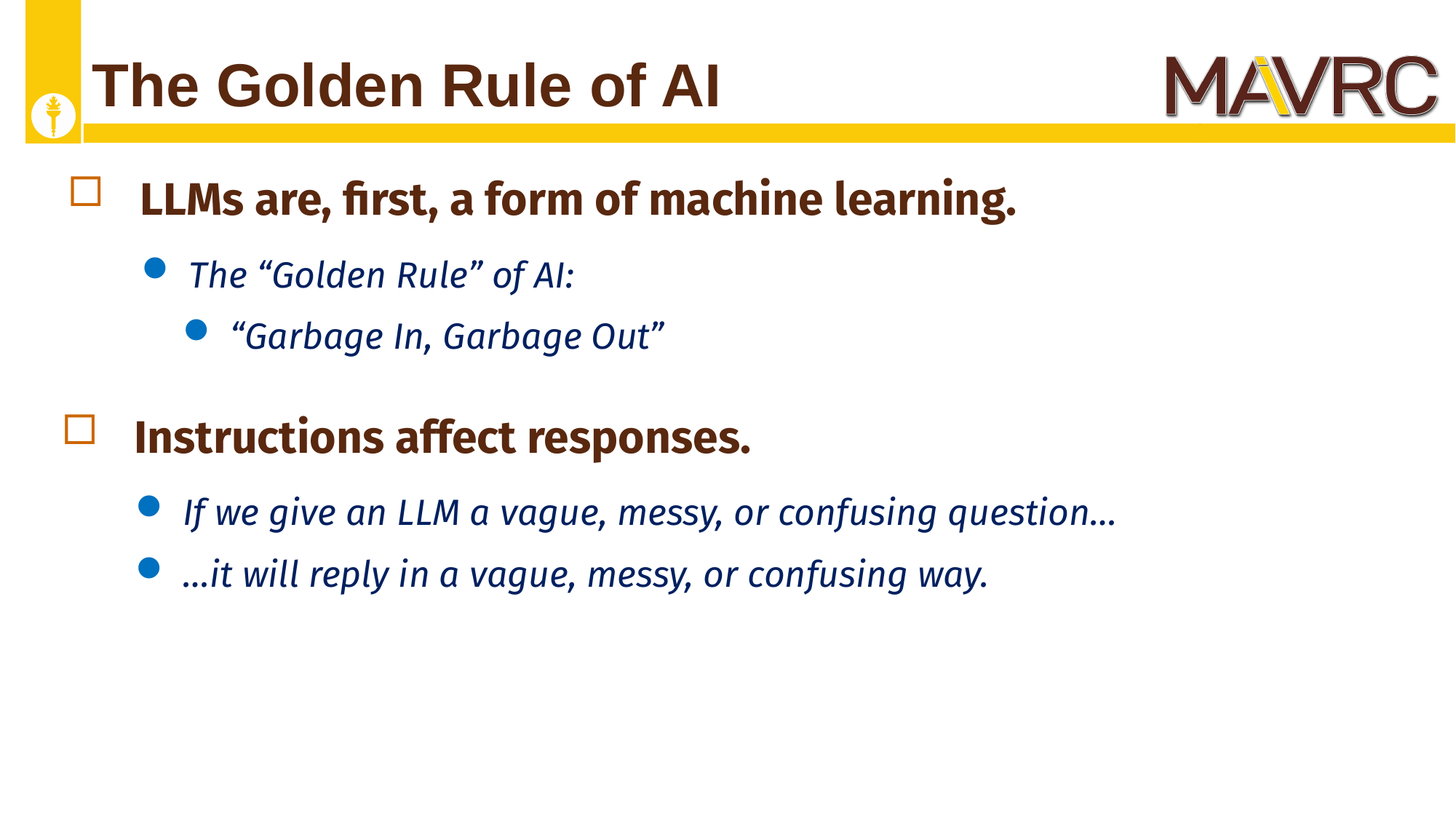

# The Golden Rule of AI
LLMs are, first, a form of machine learning.
The “Golden Rule” of AI:
“Garbage In, Garbage Out”
Instructions affect responses.
If we give an LLM a vague, messy, or confusing question…
…it will reply in a vague, messy, or confusing way.